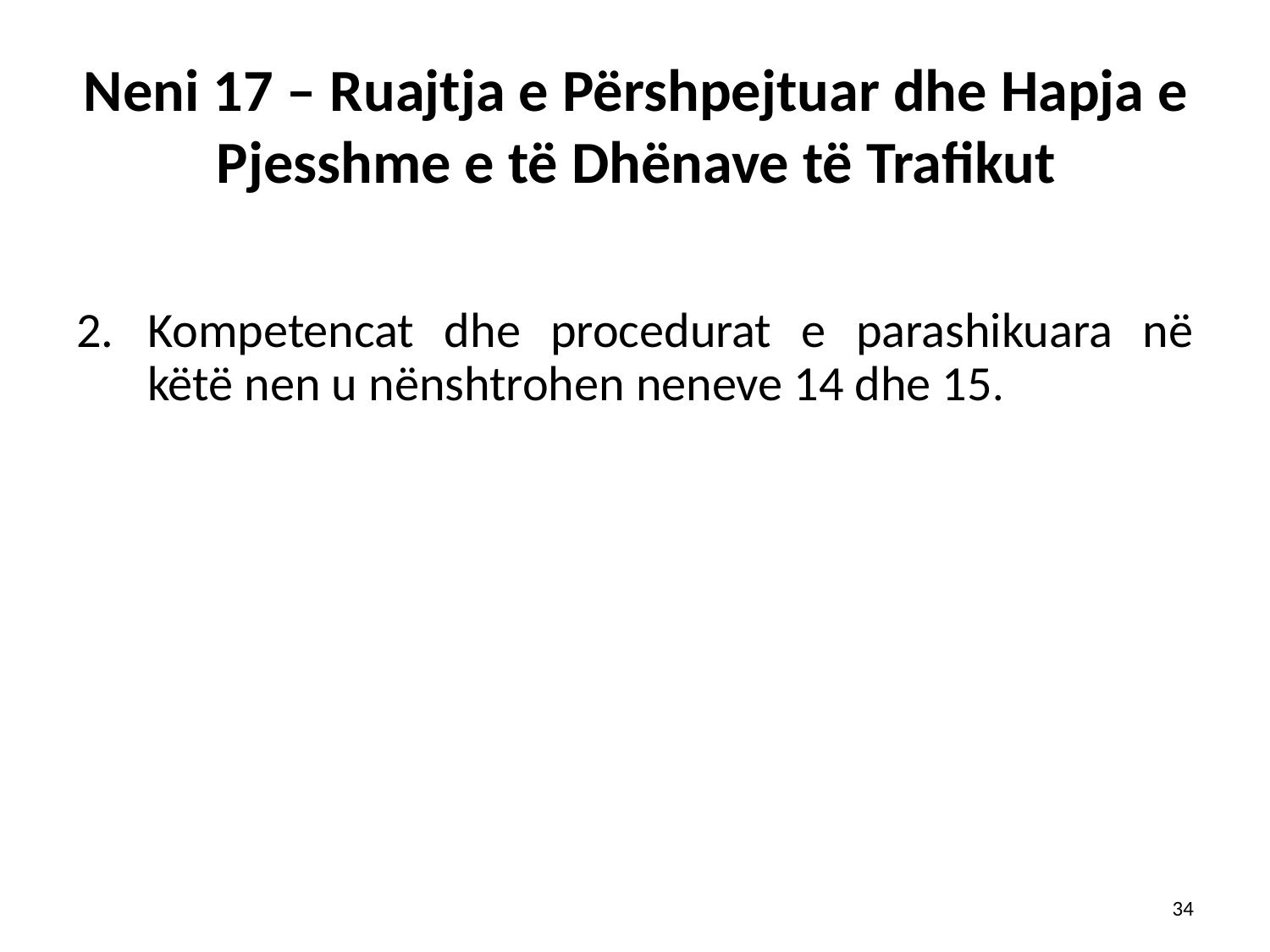

# Neni 17 – Ruajtja e Përshpejtuar dhe Hapja e Pjesshme e të Dhënave të Trafikut
Kompetencat dhe procedurat e parashikuara në këtë nen u nënshtrohen neneve 14 dhe 15.
34